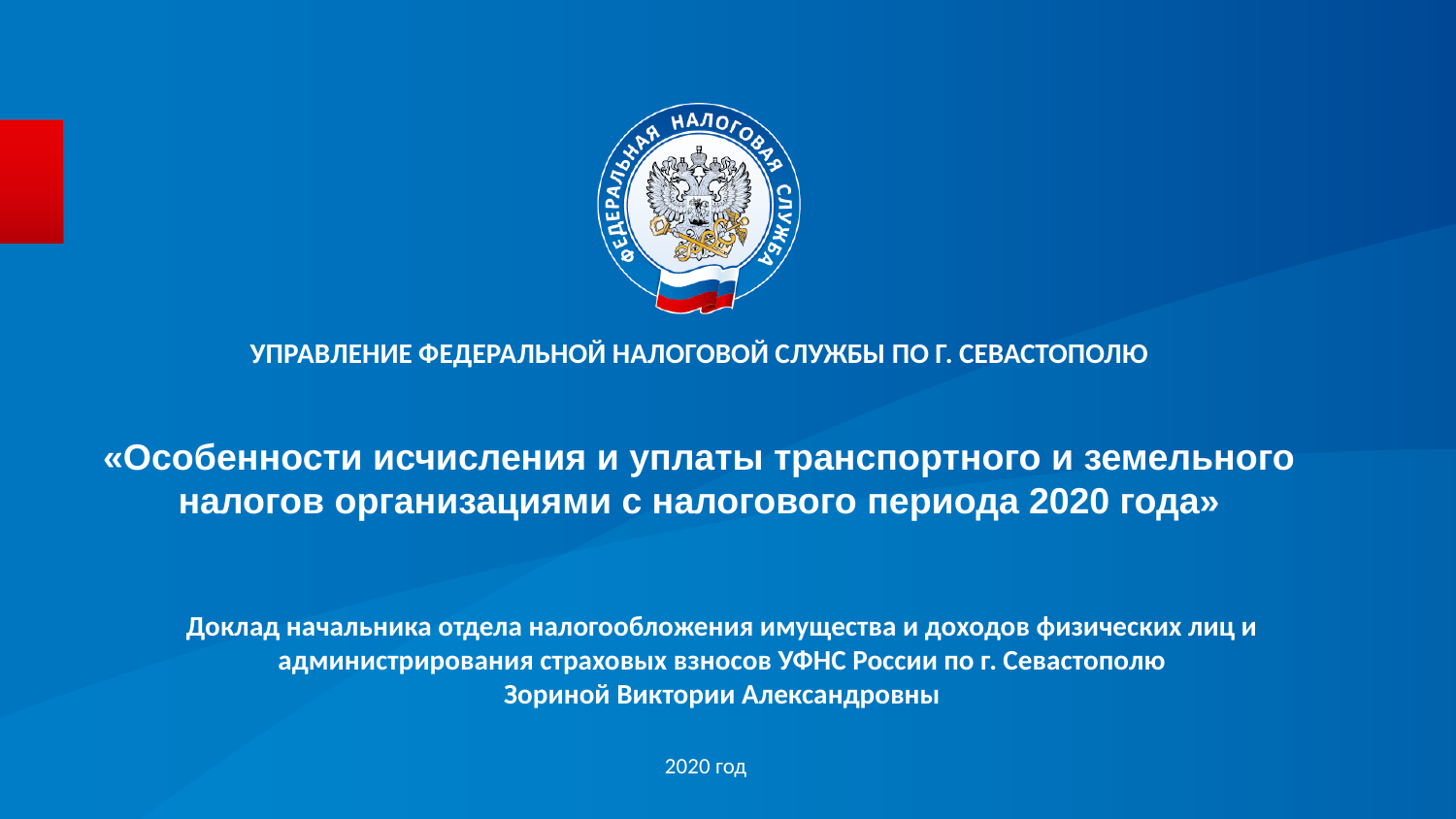

УПРАВЛЕНИЕ ФЕДЕРАЛЬНОЙ НАЛОГОВОЙ СЛУЖБЫ ПО Г. СЕВАСТОПОЛЮ
# «Особенности исчисления и уплаты транспортного и земельного налогов организациями с налогового периода 2020 года»
Доклад начальника отдела налогообложения имущества и доходов физических лиц и администрирования страховых взносов УФНС России по г. Севастополю
Зориной Виктории Александровны
2020 год